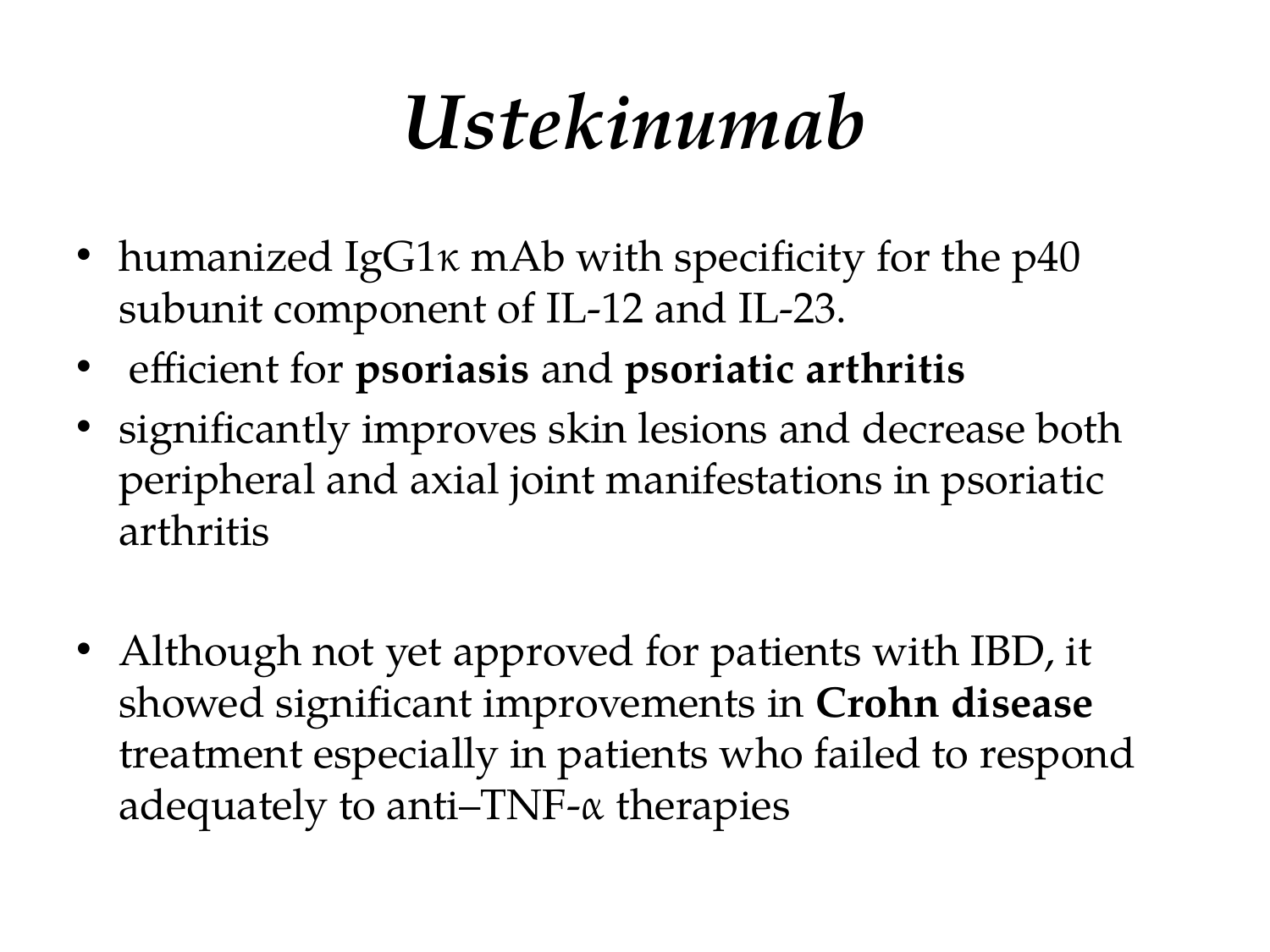

# Ustekinumab
humanized IgG1κ mAb with specificity for the p40 subunit component of IL-12 and IL-23.
 efficient for psoriasis and psoriatic arthritis
significantly improves skin lesions and decrease both peripheral and axial joint manifestations in psoriatic arthritis

Although not yet approved for patients with IBD, it showed significant improvements in Crohn disease treatment especially in patients who failed to respond adequately to anti–TNF-α therapies